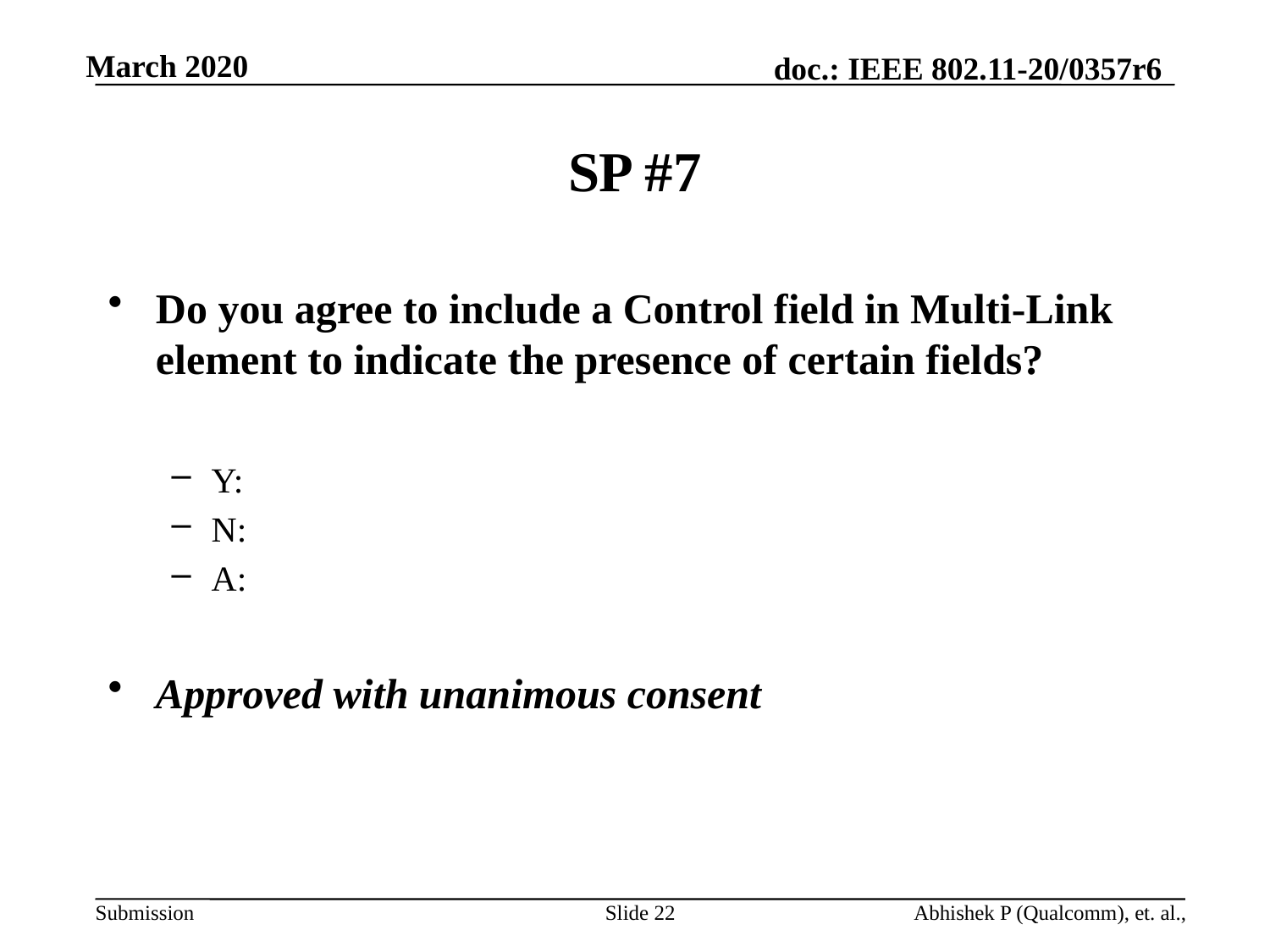

# SP #7
Do you agree to include a Control field in Multi-Link element to indicate the presence of certain fields?

Y:
N:
A:

Approved with unanimous consent

Slide 22
Abhishek P (Qualcomm), et. al.,